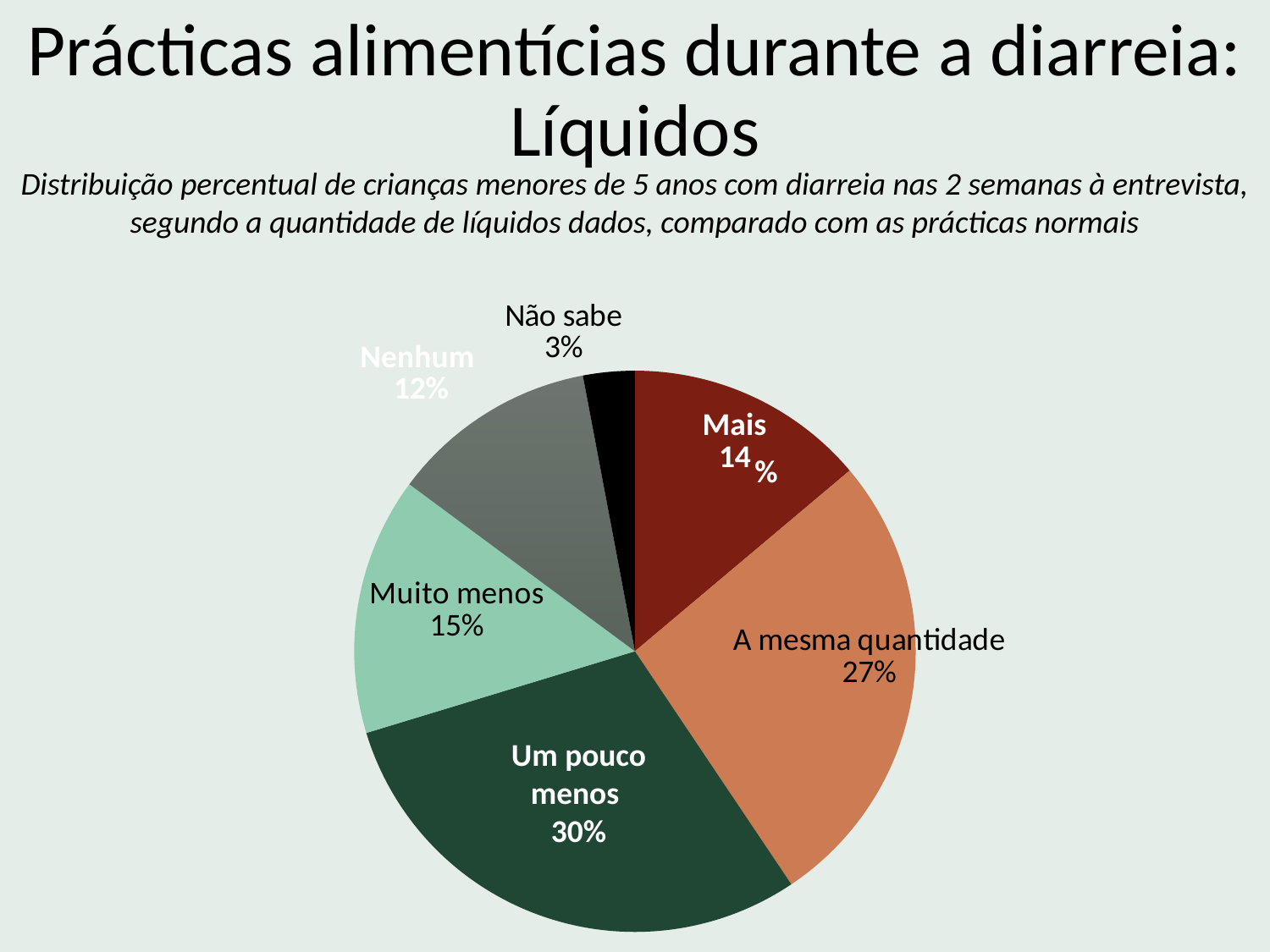

Prácticas alimentícias durante a diarreia: Líquidos
Distribuição percentual de crianças menores de 5 anos com diarreia nas 2 semanas à entrevista, segundo a quantidade de líquidos dados, comparado com as prácticas normais

### Chart

| Category | Sales |
|---|---|
| Mais | 14.0 |
| A mesma quantidade | 27.0 |
| Um pouco menos  | 30.0 |
| Muito menos | 15.0 |
| Nenhum  | 12.0 |
| Não sabe | 3.0 |
%
Um pouco menos
30%